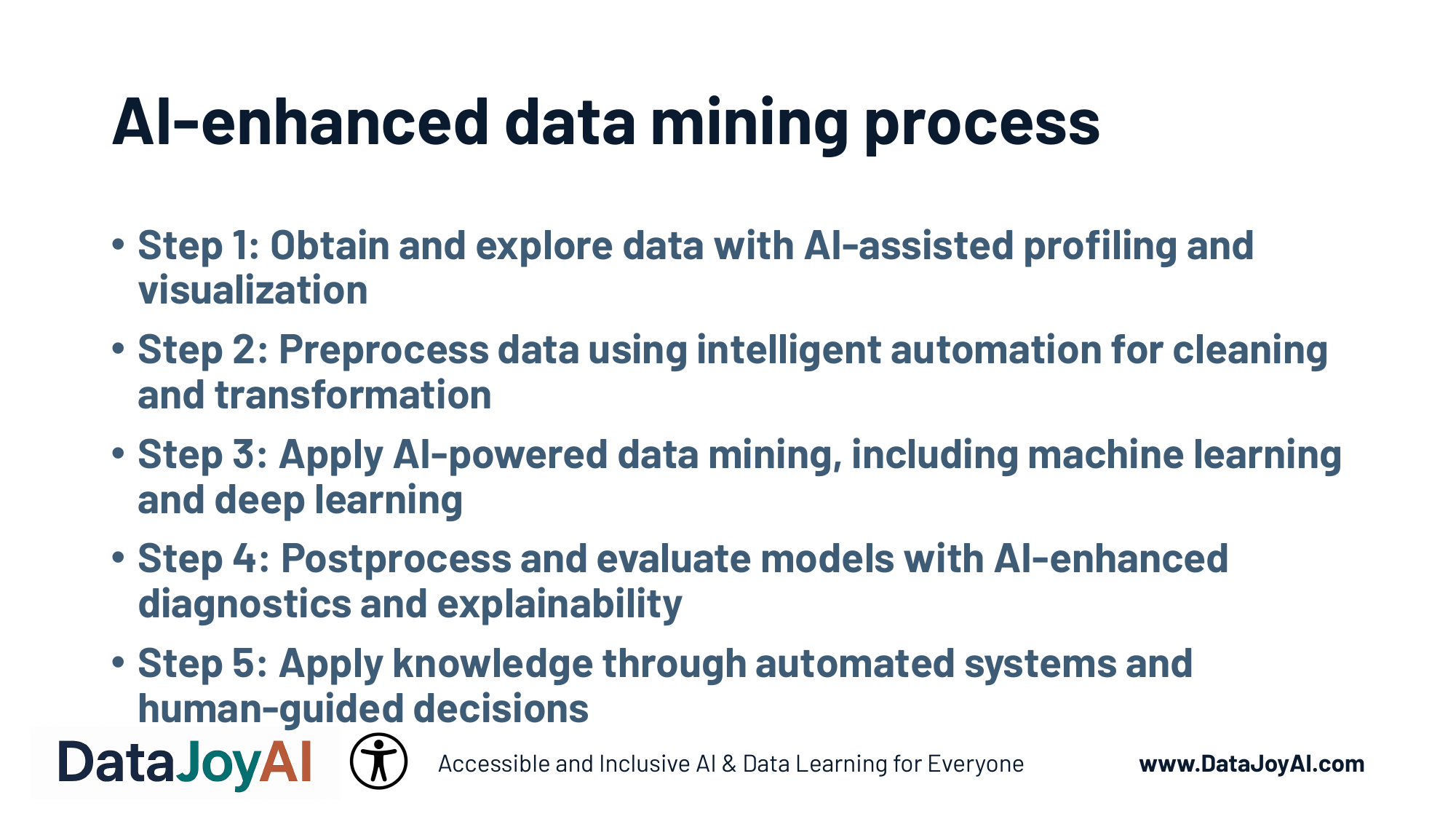

# AI‑enhanced data mining process
Step 1: Obtain and explore data with AI‑assisted profiling and visualization
Step 2: Preprocess data using intelligent automation for cleaning and transformation
Step 3: Apply AI‑powered data mining, including machine learning and deep learning
Step 4: Postprocess and evaluate models with AI‑enhanced diagnostics and explainability
Step 5: Apply knowledge through automated systems and human‑guided decisions